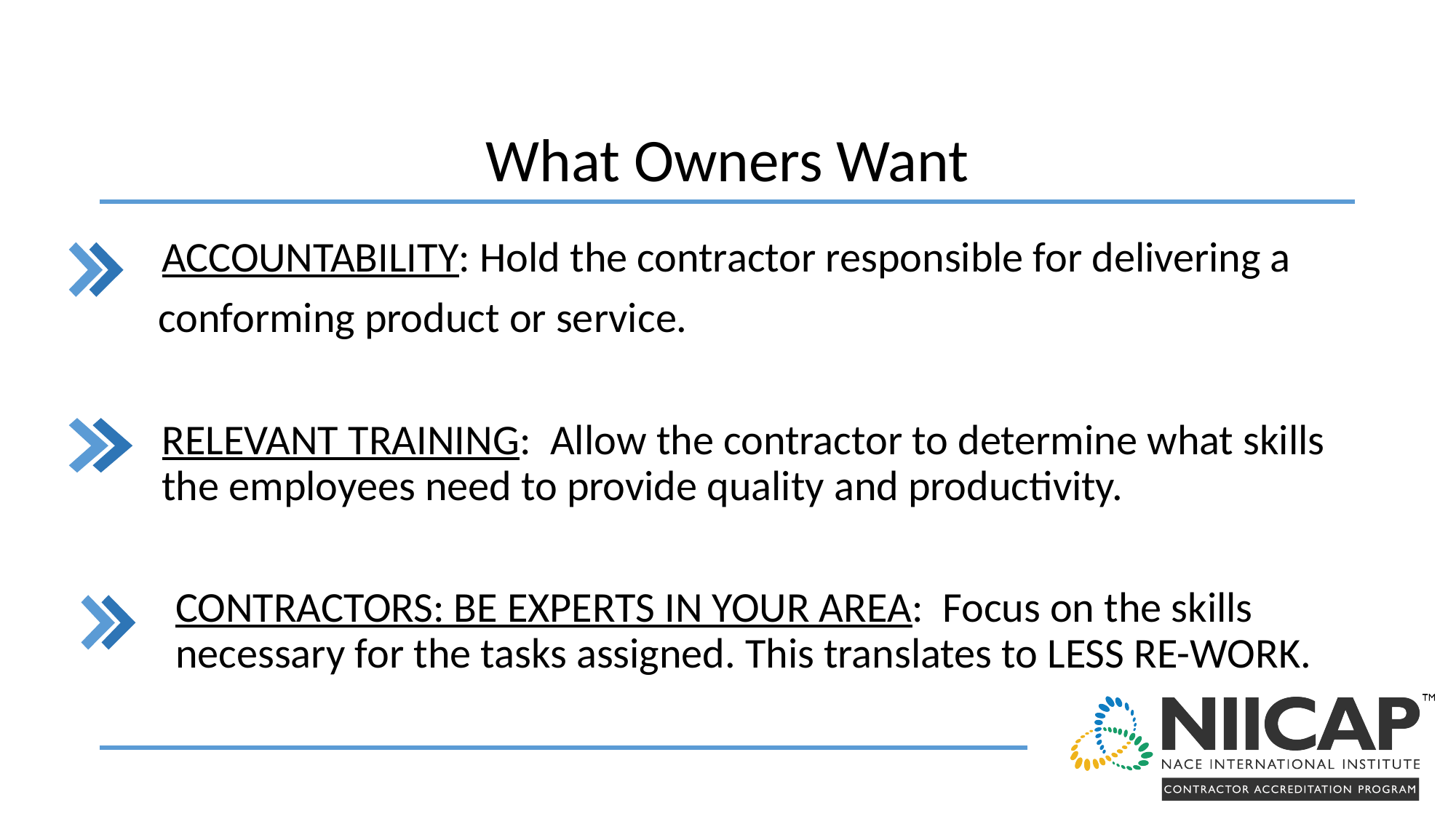

# What Owners Want
ACCOUNTABILITY: Hold the contractor responsible for delivering a
      conforming product or service.

RELEVANT TRAINING:  Allow the contractor to determine what skills the employees need to provide quality and productivity.

CONTRACTORS: BE EXPERTS IN YOUR AREA:  Focus on the skills necessary for the tasks assigned. This translates to LESS RE-WORK.